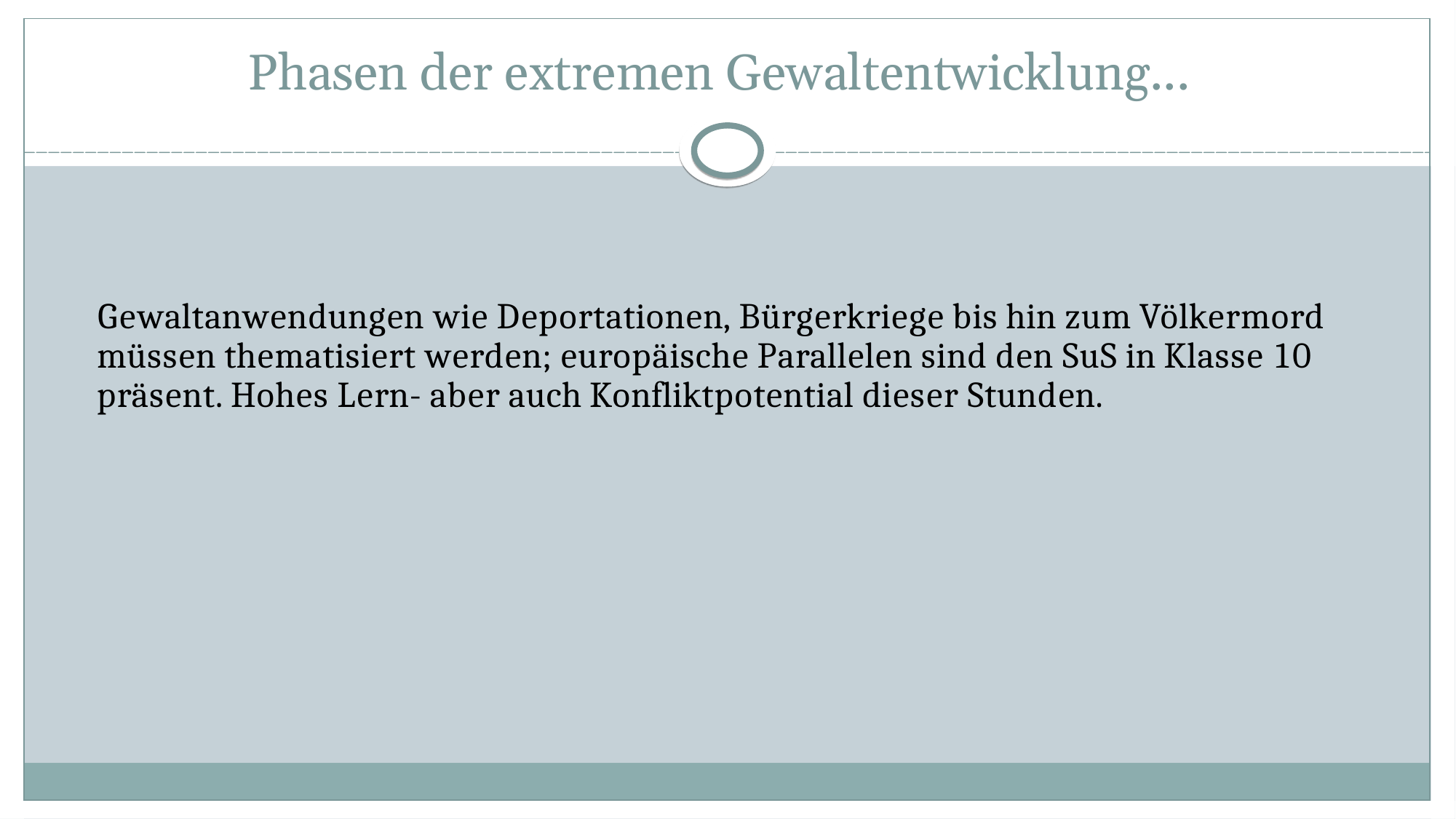

Phasen der extremen Gewaltentwicklung...
# Gewaltanwendungen wie Deportationen, Bürgerkriege bis hin zum Völkermord müssen thematisiert werden; europäische Parallelen sind den SuS in Klasse 10 präsent. Hohes Lern- aber auch Konfliktpotential dieser Stunden.